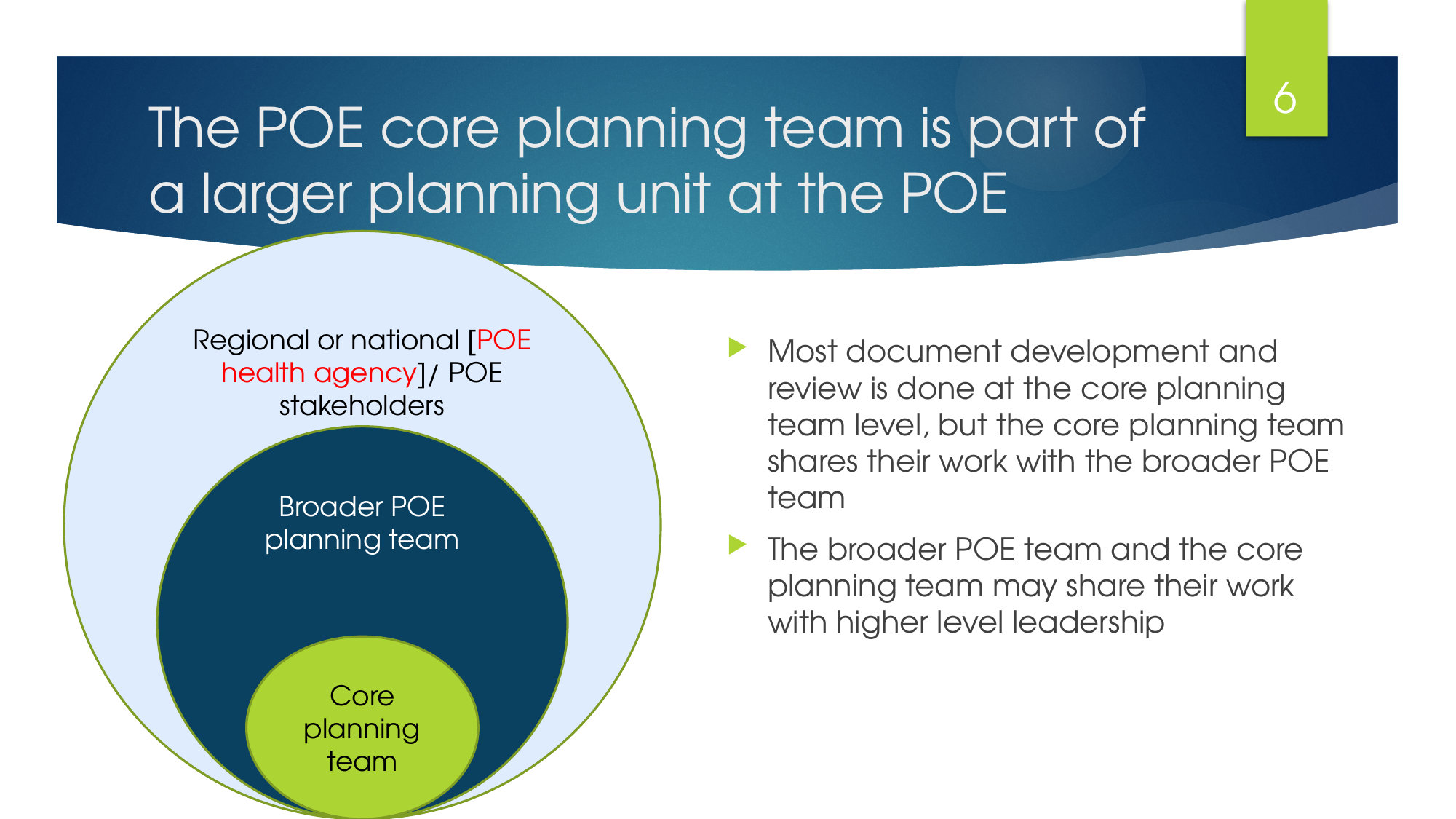

6
# The POE core planning team is part of a larger planning unit at the POE
Regional or national [POE health agency]/ POE stakeholders
Broader POE planning team
Core planning team
Most document development and review is done at the core planning team level, but the core planning team shares their work with the broader POE team
The broader POE team and the core planning team may share their work with higher level leadership